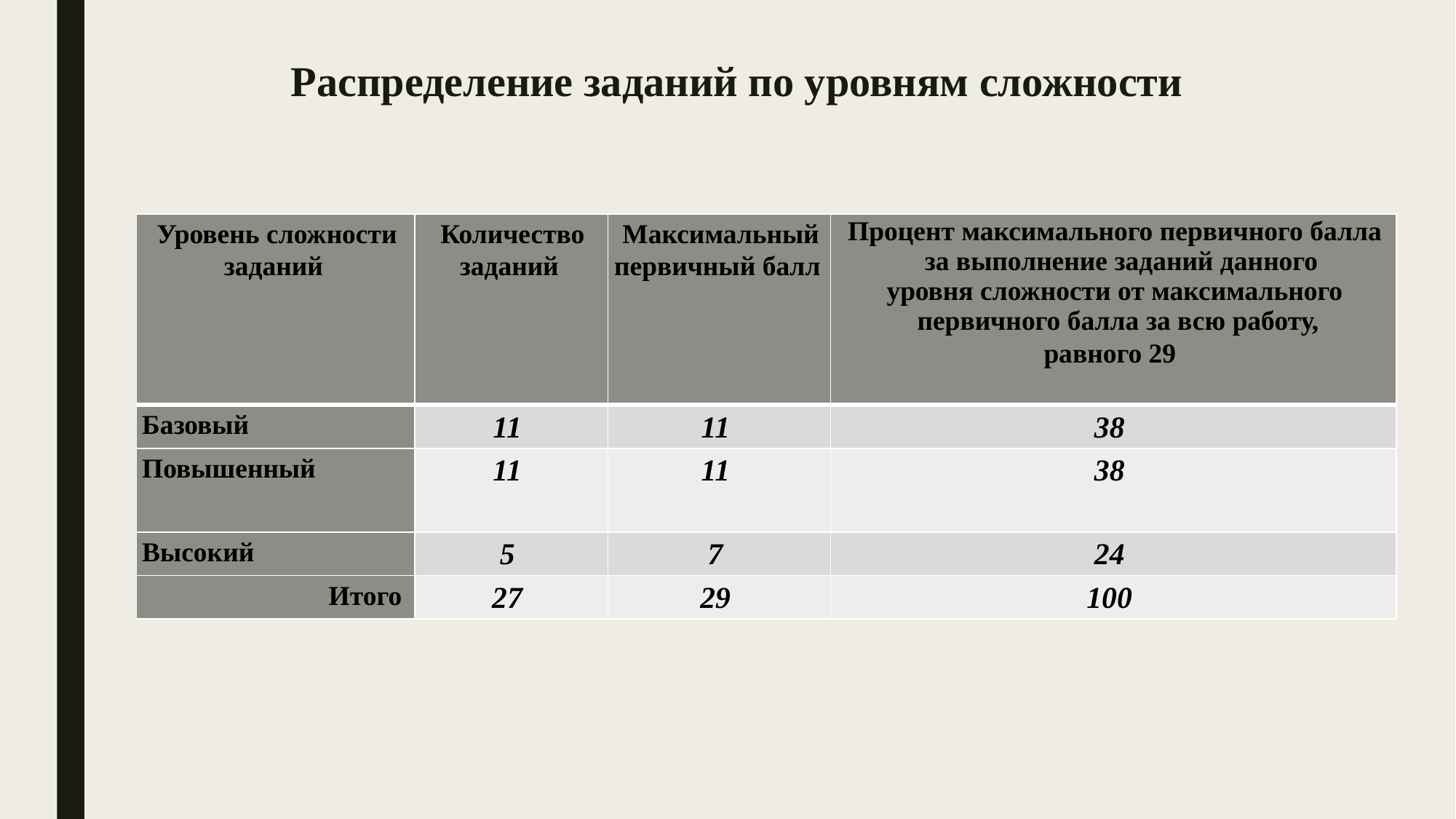

# Распределение заданий по уровням сложности
| Уровень сложности заданий | Количество заданий | Максимальный первичный балл | Процент максимального первичного балла за выполнение заданий данного уровня сложности от максимального первичного балла за всю работу, равного 29 |
| --- | --- | --- | --- |
| Базовый | 11 | 11 | 38 |
| Повышенный | 11 | 11 | 38 |
| Высокий | 5 | 7 | 24 |
| Итого | 27 | 29 | 100 |